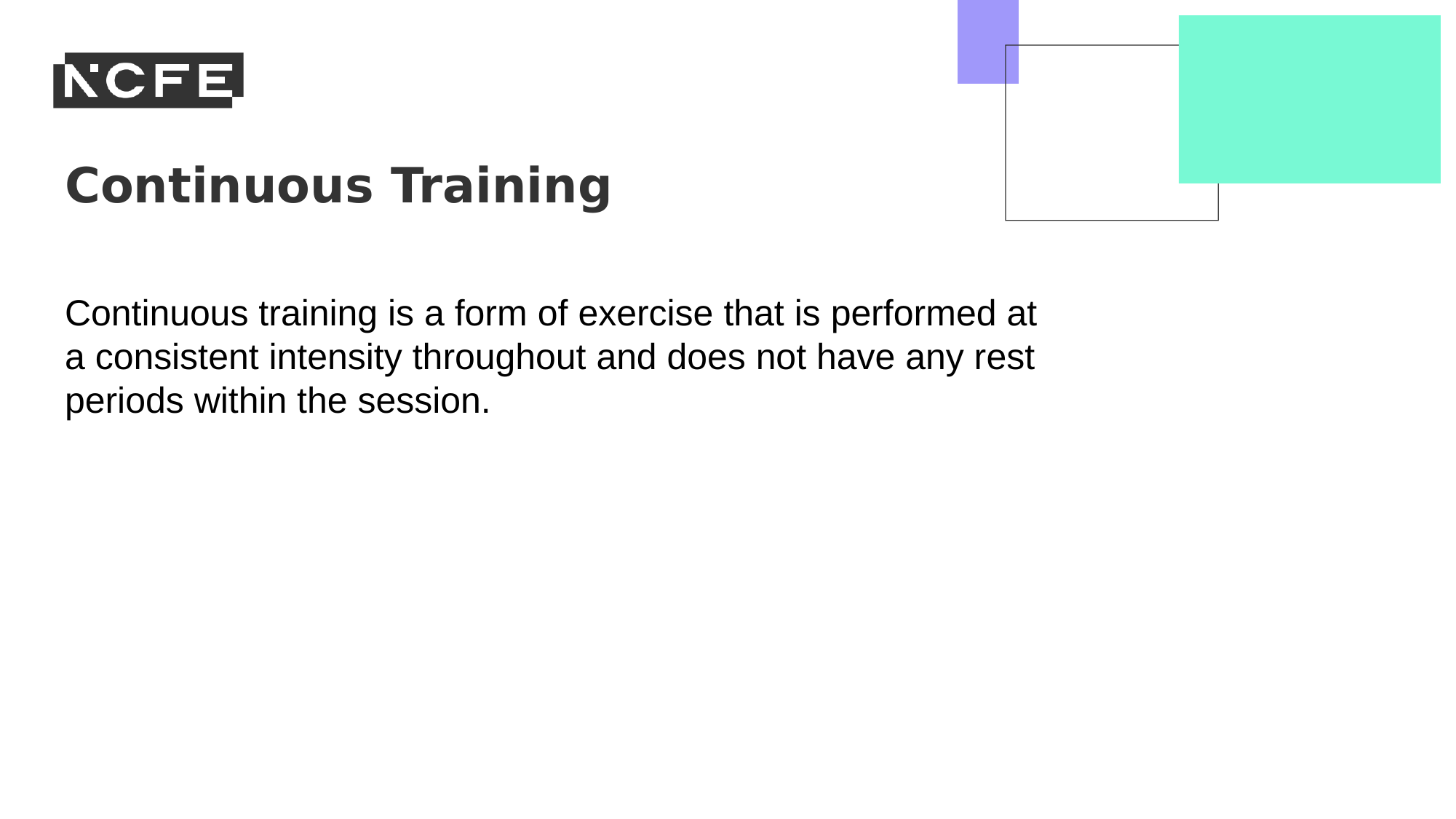

Continuous Training
Continuous training is a form of exercise that is performed at a consistent intensity throughout and does not have any rest periods within the session.